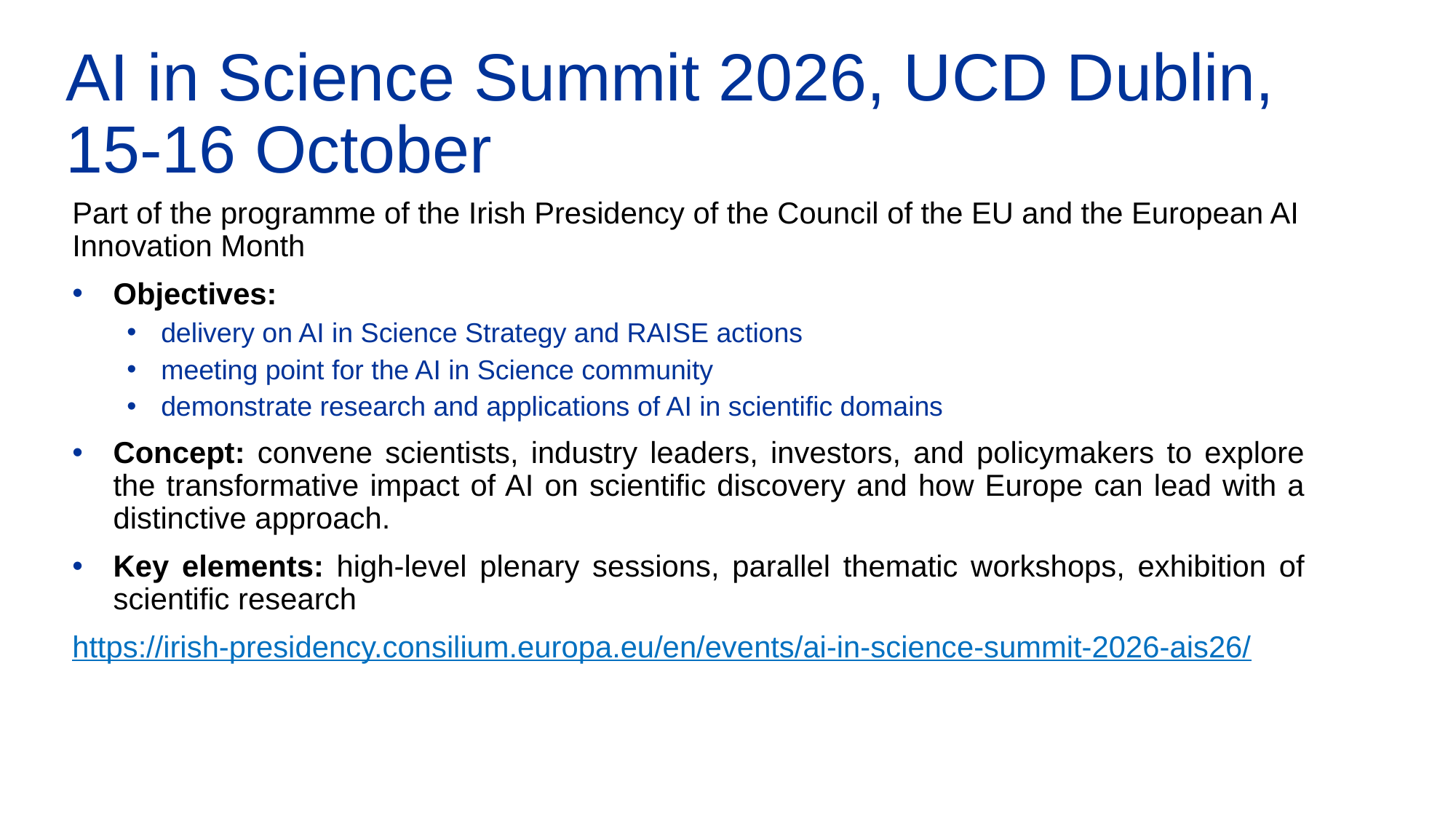

# AI in Science Summit 2026, UCD Dublin, 15-16 October
Part of the programme of the Irish Presidency of the Council of the EU and the European AI Innovation Month
Objectives:
delivery on AI in Science Strategy and RAISE actions
meeting point for the AI in Science community
demonstrate research and applications of AI in scientific domains
Concept: convene scientists, industry leaders, investors, and policymakers to explore the transformative impact of AI on scientific discovery and how Europe can lead with a distinctive approach.
Key elements: high-level plenary sessions, parallel thematic workshops, exhibition of scientific research
https://irish-presidency.consilium.europa.eu/en/events/ai-in-science-summit-2026-ais26/